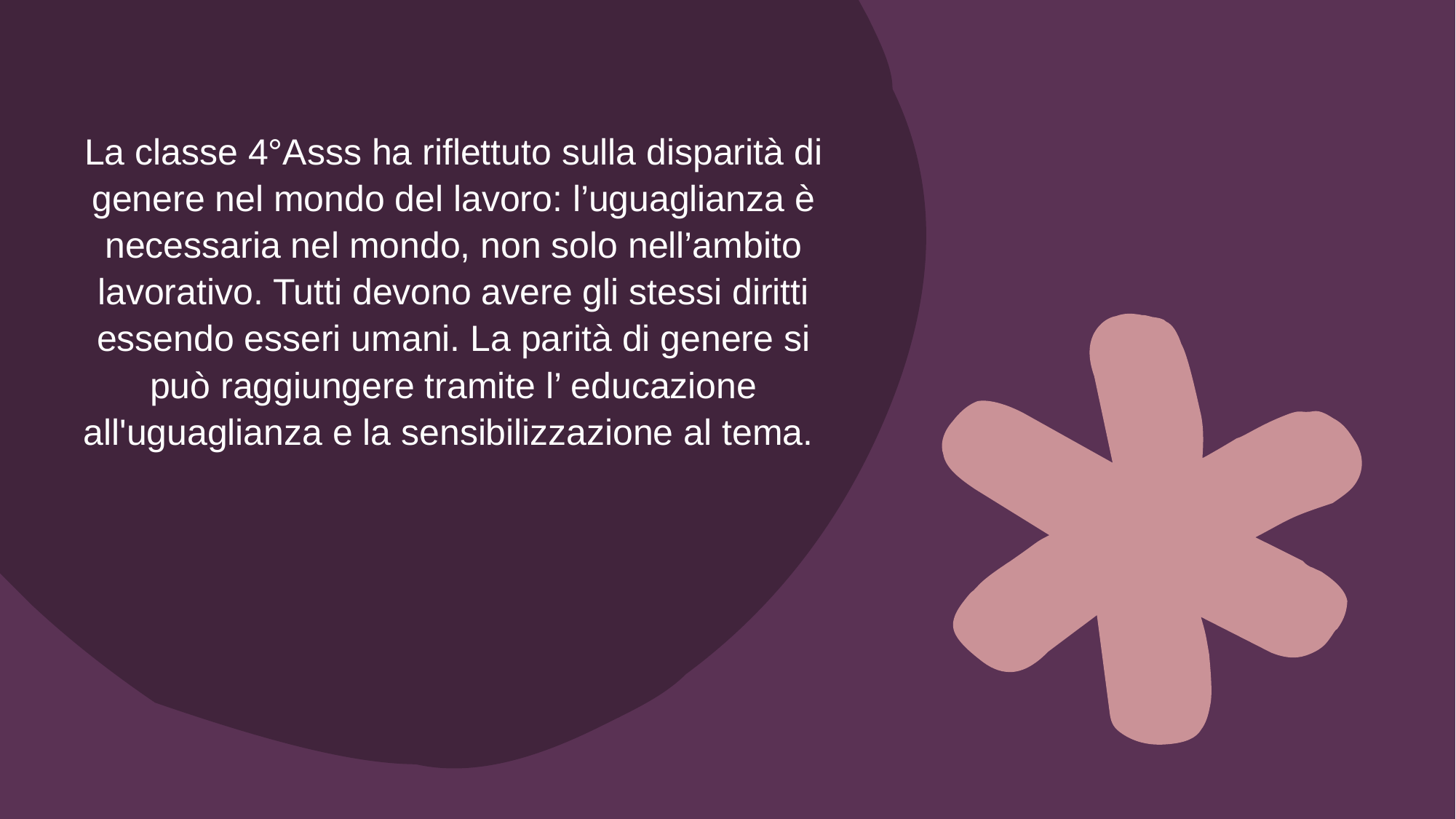

La classe 4°Asss ha riflettuto sulla disparità di genere nel mondo del lavoro: l’uguaglianza è necessaria nel mondo, non solo nell’ambito lavorativo. Tutti devono avere gli stessi diritti essendo esseri umani. La parità di genere si può raggiungere tramite l’ educazione all'uguaglianza e la sensibilizzazione al tema.